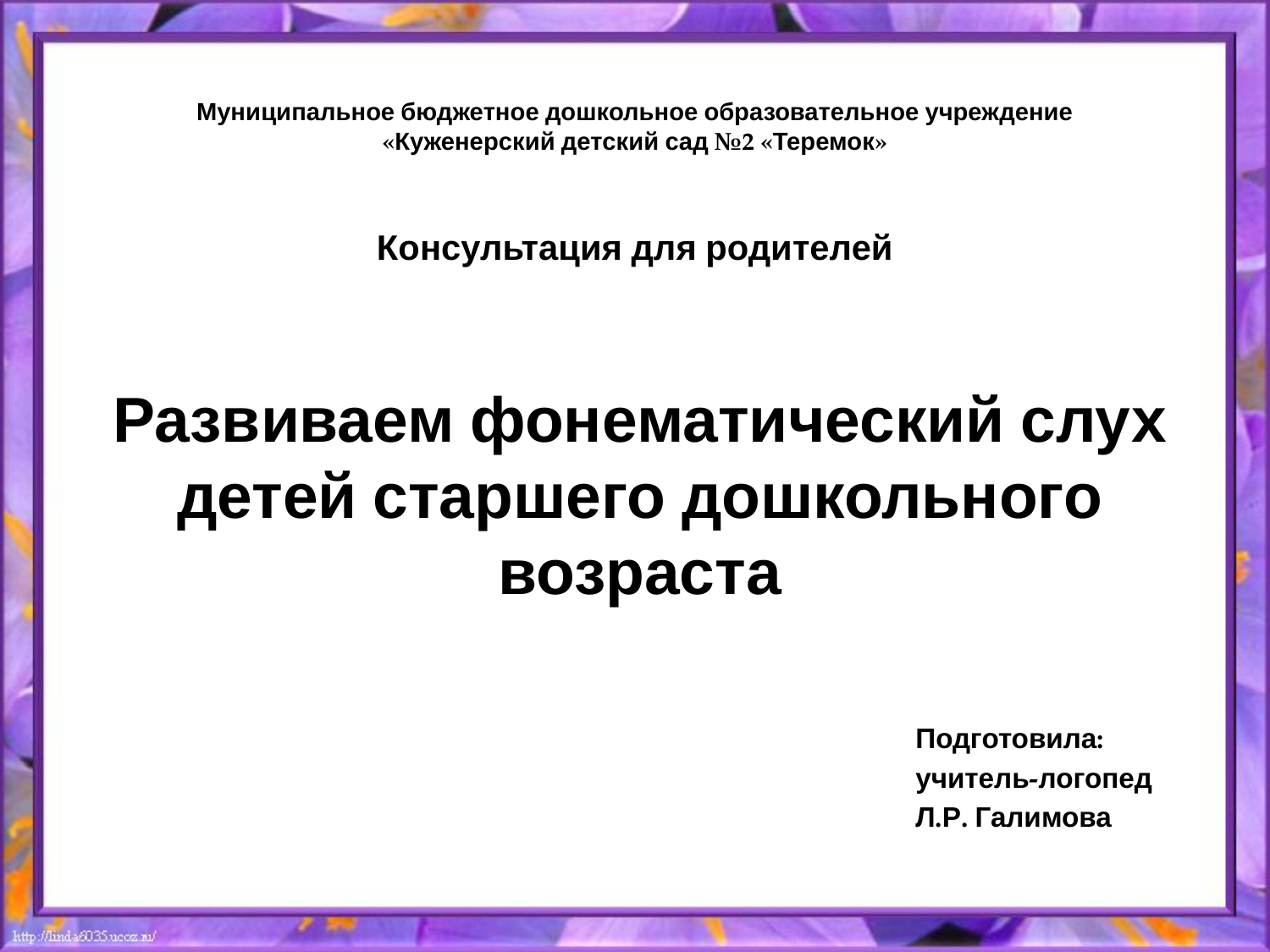

Муниципальное бюджетное дошкольное образовательное учреждение
«Куженерский детский сад №2 «Теремок»
Консультация для родителей
# Развиваем фонематический слух детей старшего дошкольного возраста
Подготовила:
учитель-логопед
Л.Р. Галимова